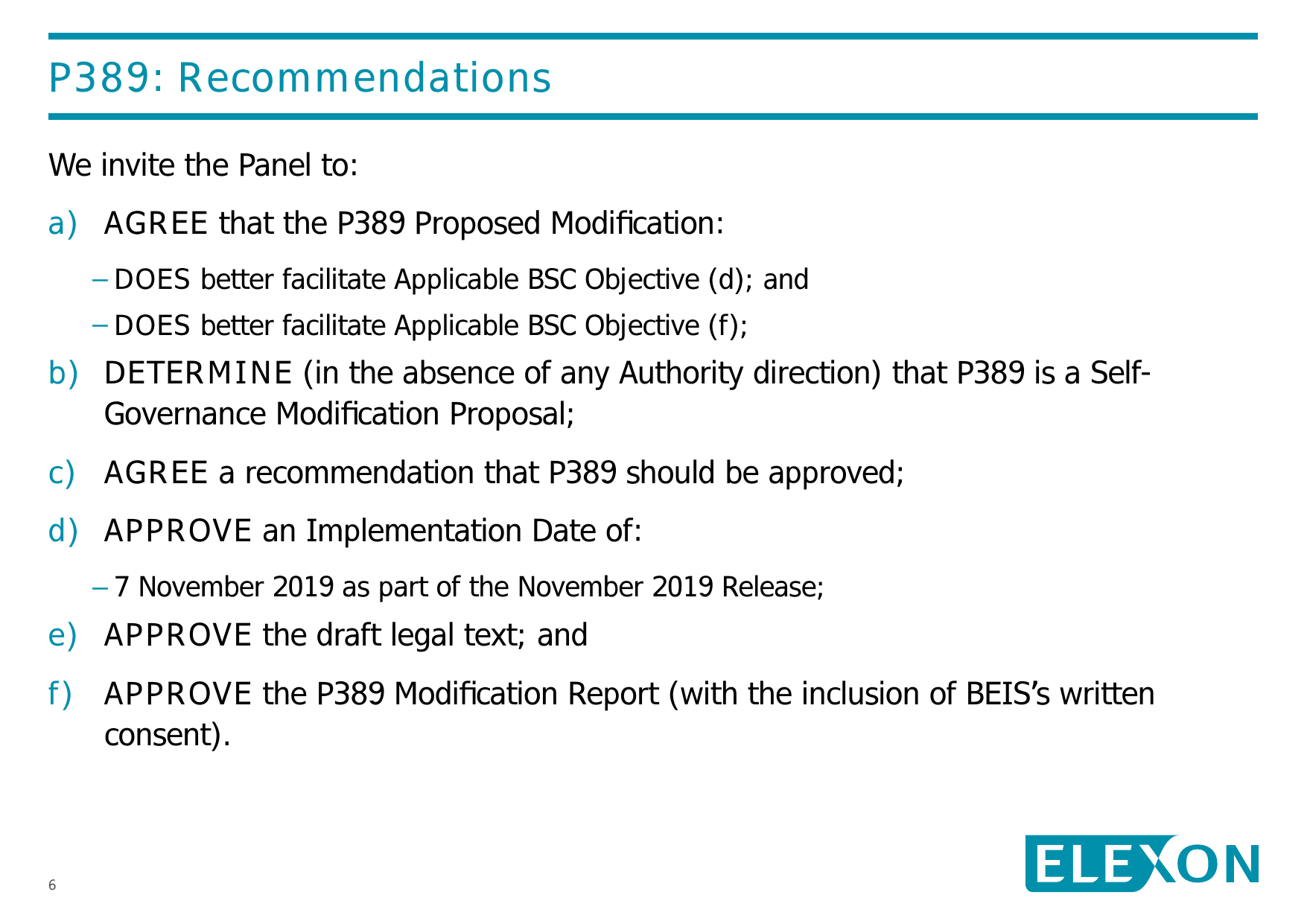

# P389: Recommendations
We invite the Panel to:
AGREE that the P389 Proposed Modification:
DOES better facilitate Applicable BSC Objective (d); and
DOES better facilitate Applicable BSC Objective (f);
DETERMINE (in the absence of any Authority direction) that P389 is a Self-Governance Modification Proposal;
AGREE a recommendation that P389 should be approved;
APPROVE an Implementation Date of:
7 November 2019 as part of the November 2019 Release;
APPROVE the draft legal text; and
APPROVE the P389 Modification Report (with the inclusion of BEIS’s written consent).

6